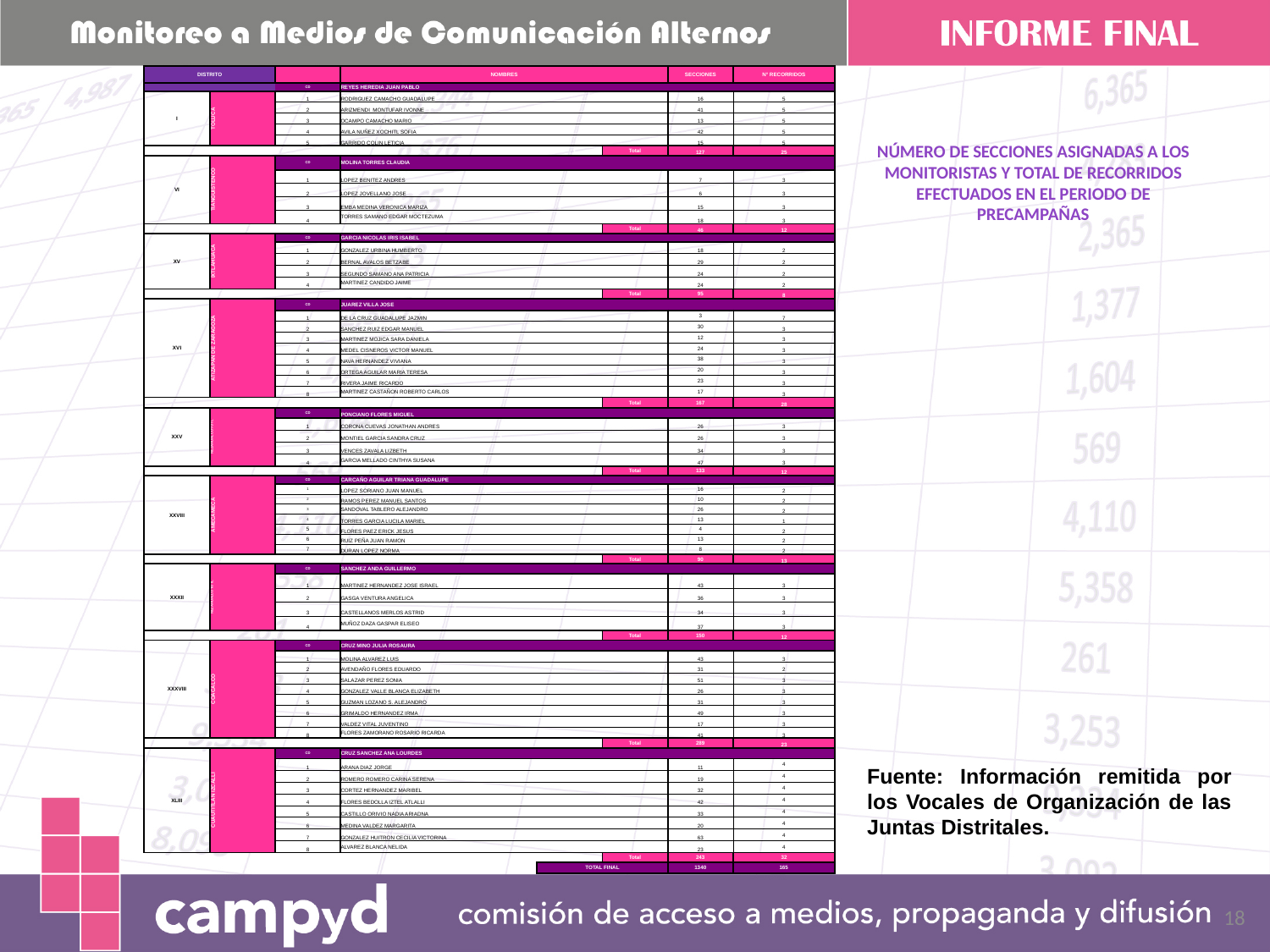

| DISTRITO |  |  | NOMBRES |  |  |  |  | SECCIONES | N° RECORRIDOS |
| --- | --- | --- | --- | --- | --- | --- | --- | --- | --- |
|  |  | CD | REYES HEREDIA JUAN PABLO |  |  |  |  |  |  |
| I | TOLUCA | 1 | RODRIGUEZ CAMACHO GUADALUPE |  |  |  |  | 16 | 5 |
|  |  | 2 | ARIZMENDI MONTUFAR IVONNE |  |  |  |  | 41 | 5 |
|  |  | 3 | OCAMPO CAMACHO MARIO |  |  |  |  | 13 | 5 |
|  |  | 4 | AVILA NUÑEZ XOCHITL SOFIA |  |  |  |  | 42 | 5 |
|  |  | 5 | GARRIDO COLIN LETICIA |  |  |  |  | 15 | 5 |
|  |  |  |  |  |  |  | Total | 127 | 25 |
| VI | TIANGUISTENCO | CD | MOLINA TORRES CLAUDIA |  |  |  |  |  |  |
|  |  | 1 | LOPEZ BENITEZ ANDRES |  |  |  |  | 7 | 3 |
|  |  | 2 | LOPEZ JOVELLANO JOSE |  |  |  |  | 6 | 3 |
|  |  | 3 | EMBA MEDINA VERONICA MARIZA |  |  |  |  | 15 | 3 |
|  |  | 4 | TORRES SAMANO EDGAR MOCTEZUMA |  |  |  |  | 18 | 3 |
|  |  |  |  |  |  |  | Total | 46 | 12 |
| XV | IXTLAHUACA | CD | GARCIA NICOLAS IRIS ISABEL |  |  |  |  |  |  |
|  |  | 1 | GONZALEZ URBINA HUMBERTO |  |  |  |  | 18 | 2 |
|  |  | 2 | BERNAL AVALOS BETZABE |  |  |  |  | 29 | 2 |
|  |  | 3 | SEGUNDO SAMANO ANA PATRICIA |  |  |  |  | 24 | 2 |
|  |  | 4 | MARTINEZ CANDIDO JAIME |  |  |  |  | 24 | 2 |
|  |  |  |  |  |  |  | Total | 95 | 8 |
| XVI | ATIZAPAN DE ZARAGOZA | CD | JUAREZ VILLA JOSE |  |  |  |  |  |  |
|  |  | 1 | DE LA CRUZ GUADALUPE JAZMIN |  |  |  |  | 3 | 7 |
|  |  | 2 | SANCHEZ RUIZ EDGAR MANUEL |  |  |  |  | 30 | 3 |
|  |  | 3 | MARTINEZ MOJICA SARA DANIELA |  |  |  |  | 12 | 3 |
|  |  | 4 | MEDEL CISNEROS VICTOR MANUEL |  |  |  |  | 24 | 3 |
|  |  | 5 | NAVA HERNANDEZ VIVIANA |  |  |  |  | 38 | 3 |
|  |  | 6 | ORTEGA AGUILAR MARIA TERESA |  |  |  |  | 20 | 3 |
|  |  | 7 | RIVERA JAIME RICARDO |  |  |  |  | 23 | 3 |
|  |  | 8 | MARTINEZ CASTAÑON ROBERTO CARLOS |  |  |  |  | 17 | 3 |
|  |  |  |  |  |  |  | Total | 167 | 28 |
| XXV | NEZAHUALCOYOTL | CD | PONCIANO FLORES MIGUEL |  |  |  |  |  |  |
|  |  | 1 | CORONA CUEVAS JONATHAN ANDRES |  |  |  |  | 26 | 3 |
|  |  | 2 | MONTIEL GARCIA SANDRA CRUZ |  |  |  |  | 26 | 3 |
|  |  | 3 | VENCES ZAVALA LIZBETH |  |  |  |  | 34 | 3 |
|  |  | 4 | GARCIA MELLADO CINTHYA SUSANA |  |  |  |  | 47 | 3 |
|  |  |  |  |  |  |  | Total | 133 | 12 |
| XXVIII | AMECAMECA | CD | CARCAÑO AGUILAR TRIANA GUADALUPE |  |  |  |  |  |  |
|  |  | 1 | LOPEZ SORIANO JUAN MANUEL |  |  |  |  | 16 | 2 |
|  |  | 2 | RAMOS PEREZ MANUEL SANTOS |  |  |  |  | 10 | 2 |
|  |  | 3 | SANDOVAL TABLERO ALEJANDRO |  |  |  |  | 26 | 2 |
|  |  | 4 | TORRES GARCIA LUCILA MARIEL |  |  |  |  | 13 | 1 |
|  |  | 5 | FLORES PAEZ ERICK JESUS |  |  |  |  | 4 | 2 |
|  |  | 6 | RUIZ PEÑA JUAN RAMON |  |  |  |  | 13 | 2 |
|  |  | 7 | DURAN LOPEZ NORMA |  |  |  |  | 8 | 2 |
|  |  |  |  |  |  |  | Total | 90 | 13 |
| XXXII | NEZAHUALCOYOTL | CD | SANCHEZ ANDA GUILLERMO |  |  |  |  |  |  |
|  |  | 1 | MARTINEZ HERNANDEZ JOSE ISRAEL |  |  |  |  | 43 | 3 |
|  |  | 2 | GASGA VENTURA ANGELICA |  |  |  |  | 36 | 3 |
|  |  | 3 | CASTELLANOS MERLOS ASTRID |  |  |  |  | 34 | 3 |
|  |  | 4 | MUÑOZ DAZA GASPAR ELISEO |  |  |  |  | 37 | 3 |
|  |  |  |  |  |  |  | Total | 150 | 12 |
| XXXVIII | COACALCO | CD | CRUZ MINO JULIA ROSAURA |  |  |  |  |  |  |
|  |  | 1 | MOLINA ALVAREZ LUIS |  |  |  |  | 43 | 3 |
|  |  | 2 | AVENDAÑO FLORES EDUARDO |  |  |  |  | 31 | 2 |
|  |  | 3 | SALAZAR PEREZ SONIA |  |  |  |  | 51 | 3 |
|  |  | 4 | GONZALEZ VALLE BLANCA ELIZABETH |  |  |  |  | 26 | 3 |
|  |  | 5 | GUZMAN LOZANO S. ALEJANDRO |  |  |  |  | 31 | 3 |
|  |  | 6 | GRIMALDO HERNANDEZ IRMA |  |  |  |  | 49 | 3 |
|  |  | 7 | VALDEZ VITAL JUVENTINO |  |  |  |  | 17 | 3 |
|  |  | 8 | FLORES ZAMORANO ROSARIO RICARDA |  |  |  |  | 41 | 3 |
|  |  |  |  |  |  |  | Total | 289 | 23 |
| XLIII | CUAUTITLAN IZCALLI | CD | CRUZ SANCHEZ ANA LOURDES |  |  |  |  |  |  |
|  |  | 1 | ARANA DIAZ JORGE |  |  |  |  | 11 | 4 |
|  |  | 2 | ROMERO ROMERO CARINA SERENA |  |  |  |  | 19 | 4 |
|  |  | 3 | CORTEZ HERNANDEZ MARIBEL |  |  |  |  | 32 | 4 |
|  |  | 4 | FLORES BEDOLLA IZTEL ATLALLI |  |  |  |  | 42 | 4 |
|  |  | 5 | CASTILLO ORIVIO NADIA ARIADNA |  |  |  |  | 33 | 4 |
|  |  | 6 | MEDINA VALDEZ MARGARITA |  |  |  |  | 20 | 4 |
|  |  | 7 | GONZALEZ HUITRON CECILIA VICTORINA |  |  |  |  | 63 | 4 |
|  |  | 8 | ALVAREZ BLANCA NELIDA |  |  |  |  | 23 | 4 |
|  |  |  |  |  |  |  | Total | 243 | 32 |
|  |  |  |  |  |  | TOTAL FINAL |  | 1340 | 165 |
# NÚMERO DE SECCIONES ASIGNADAS A LOS MONITORISTAS Y TOTAL DE RECORRIDOS EFECTUADOS EN EL PERIODO DE PRECAMPAÑAS
Fuente: Información remitida por los Vocales de Organización de las Juntas Distritales.
18